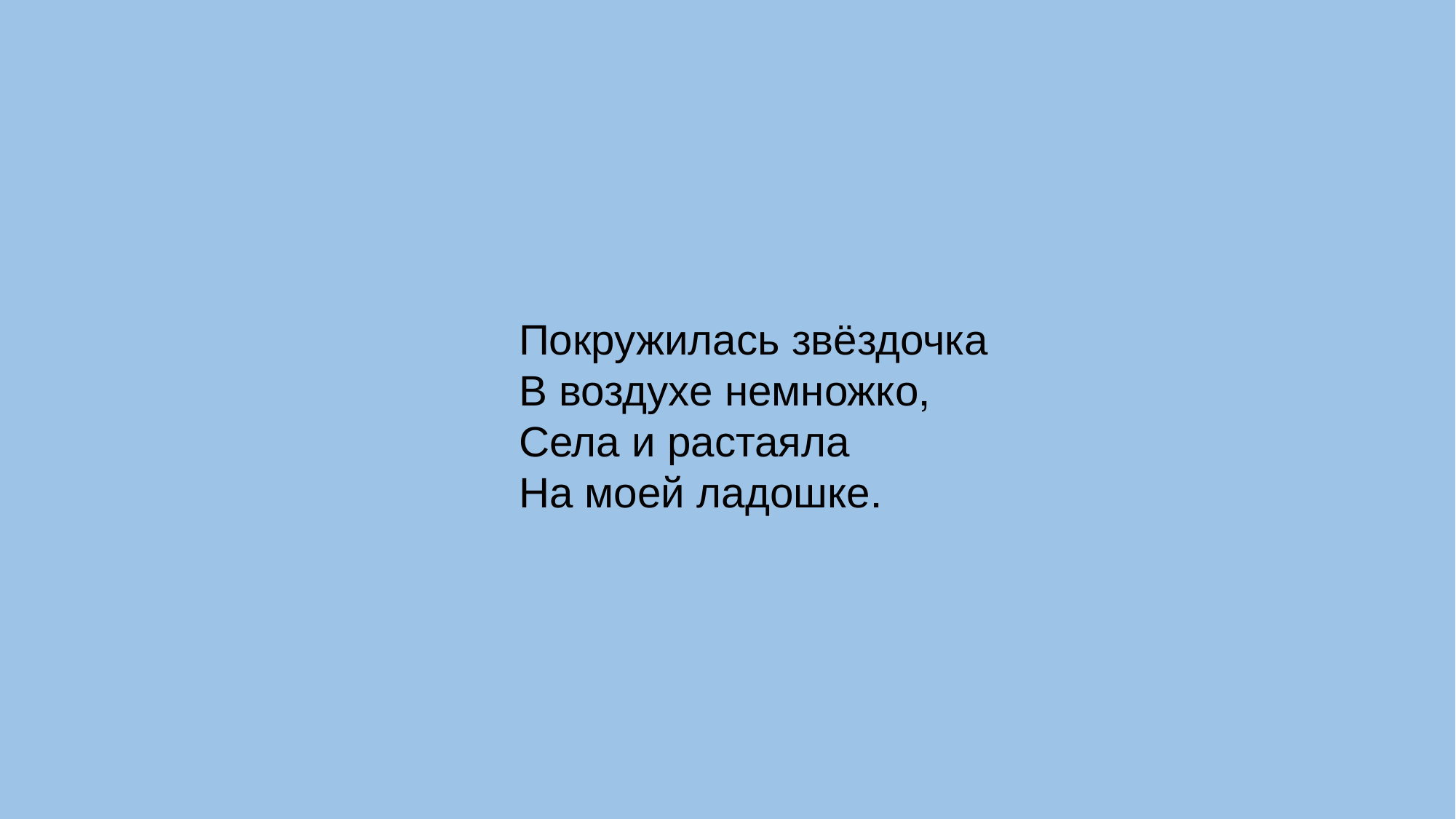

Покружилась звёздочка
В воздухе немножко,
Села и растаяла
На моей ладошке.